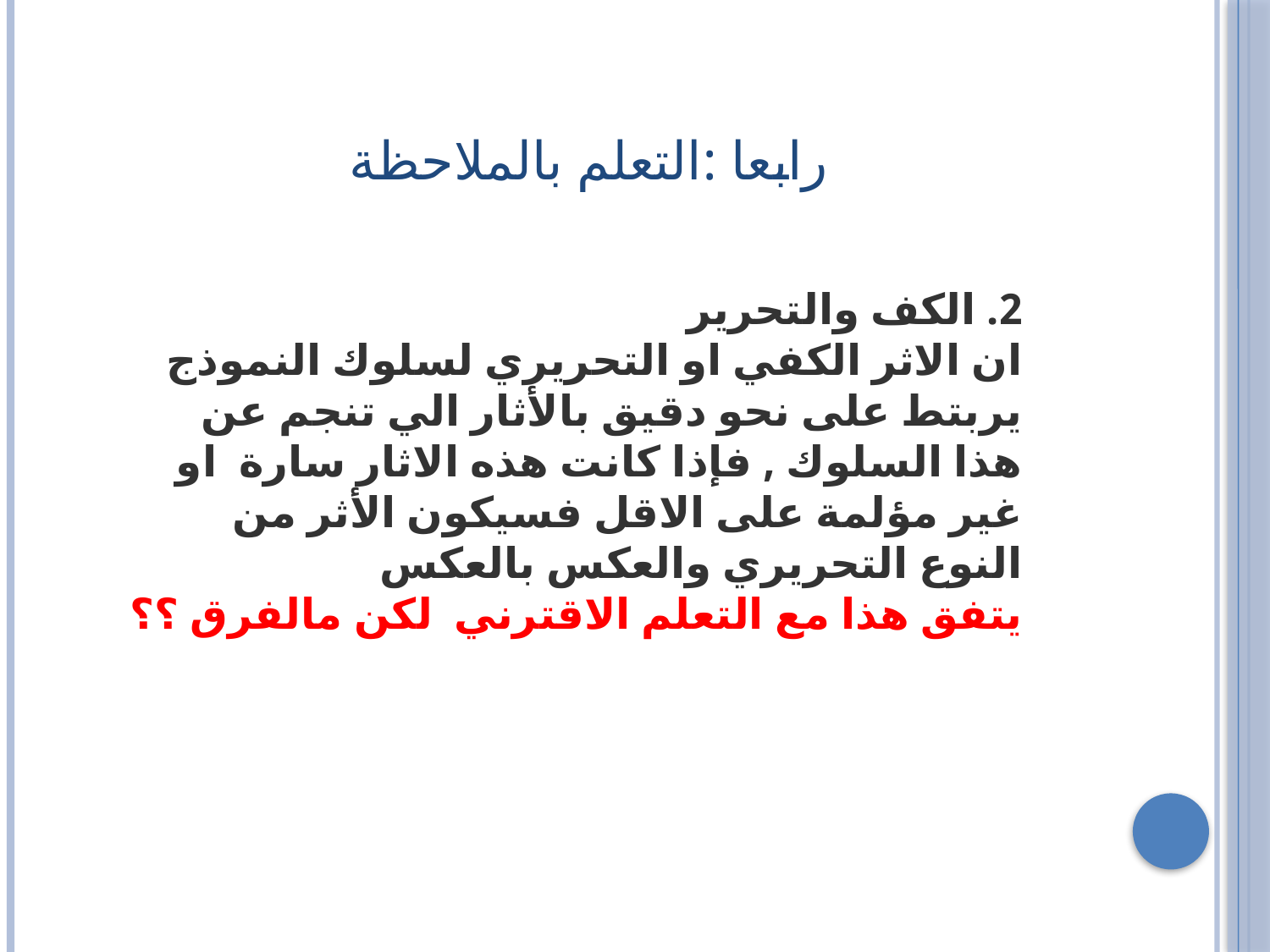

# رابعا :التعلم بالملاحظة

2. الكف والتحرير
ان الاثر الكفي او التحريري لسلوك النموذج يربتط على نحو دقيق بالأثار الي تنجم عن هذا السلوك , فإذا كانت هذه الاثار سارة  او غير مؤلمة على الاقل فسيكون الأثر من النوع التحريري والعكس بالعكس
يتفق هذا مع التعلم الاقترني  لكن مالفرق ؟؟